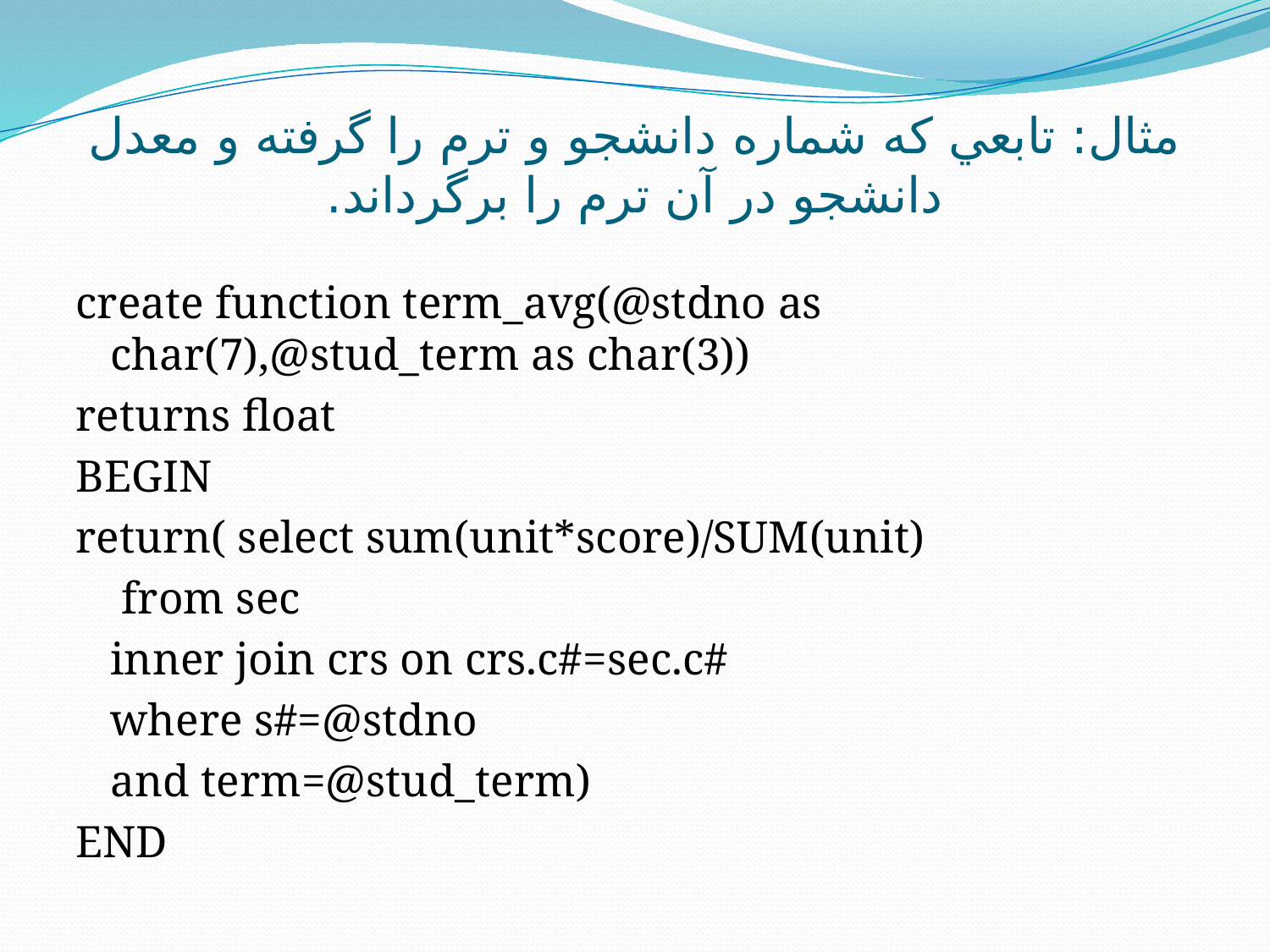

# مثال: تابعي که شماره دانشجو و ترم را گرفته و معدل دانشجو در آن ترم را برگرداند.
create function term_avg(@stdno as char(7),@stud_term as char(3))
returns float
BEGIN
return( select sum(unit*score)/SUM(unit)
		 from sec
		inner join crs on crs.c#=sec.c#
		where s#=@stdno
		and term=@stud_term)
END